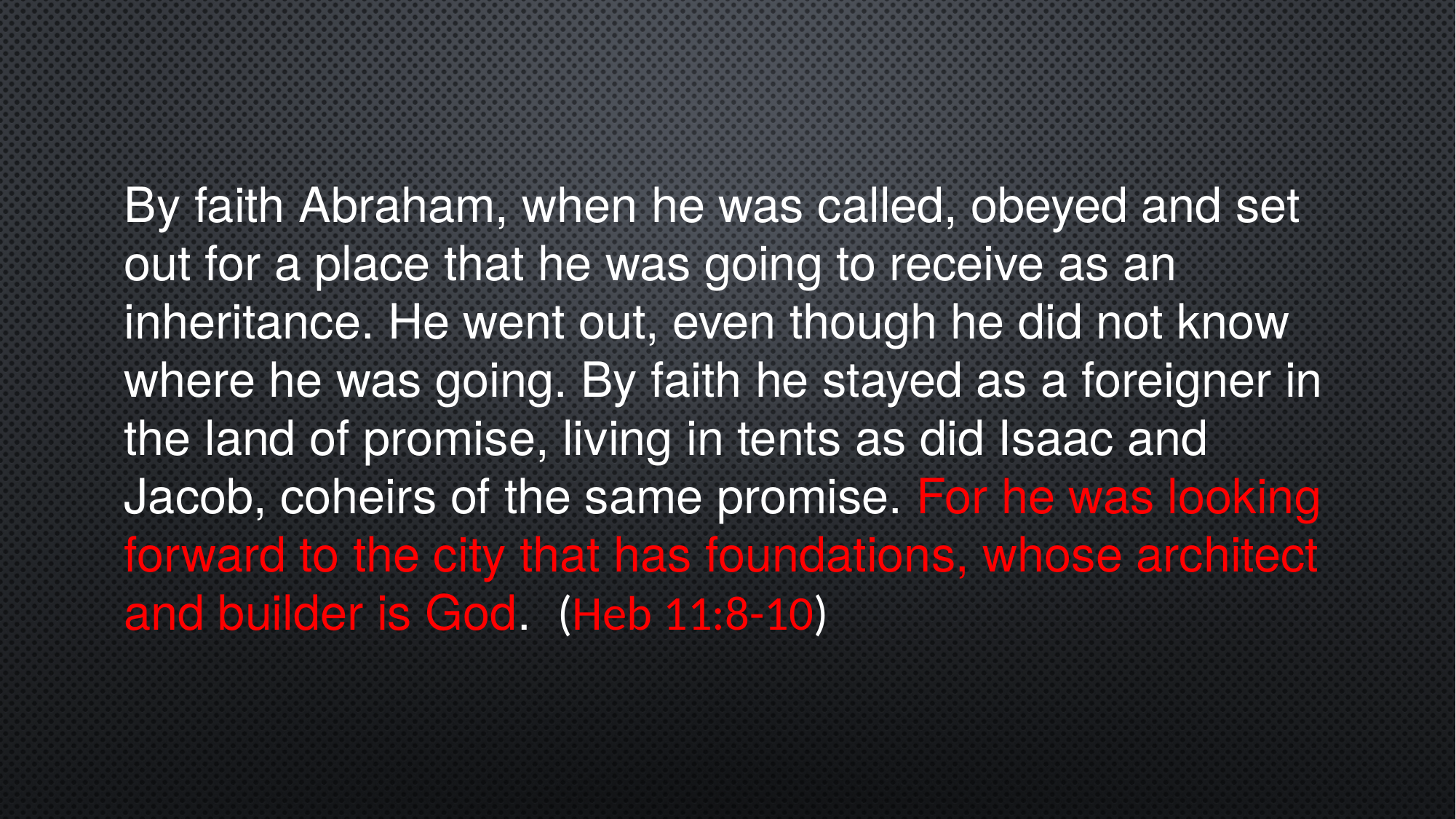

By faith Abraham, when he was called, obeyed and set out for a place that he was going to receive as an inheritance. He went out, even though he did not know where he was going. By faith he stayed as a foreigner in the land of promise, living in tents as did Isaac and Jacob, coheirs of the same promise. For he was looking forward to the city that has foundations, whose architect and builder is God.  (Heb 11:8-10)